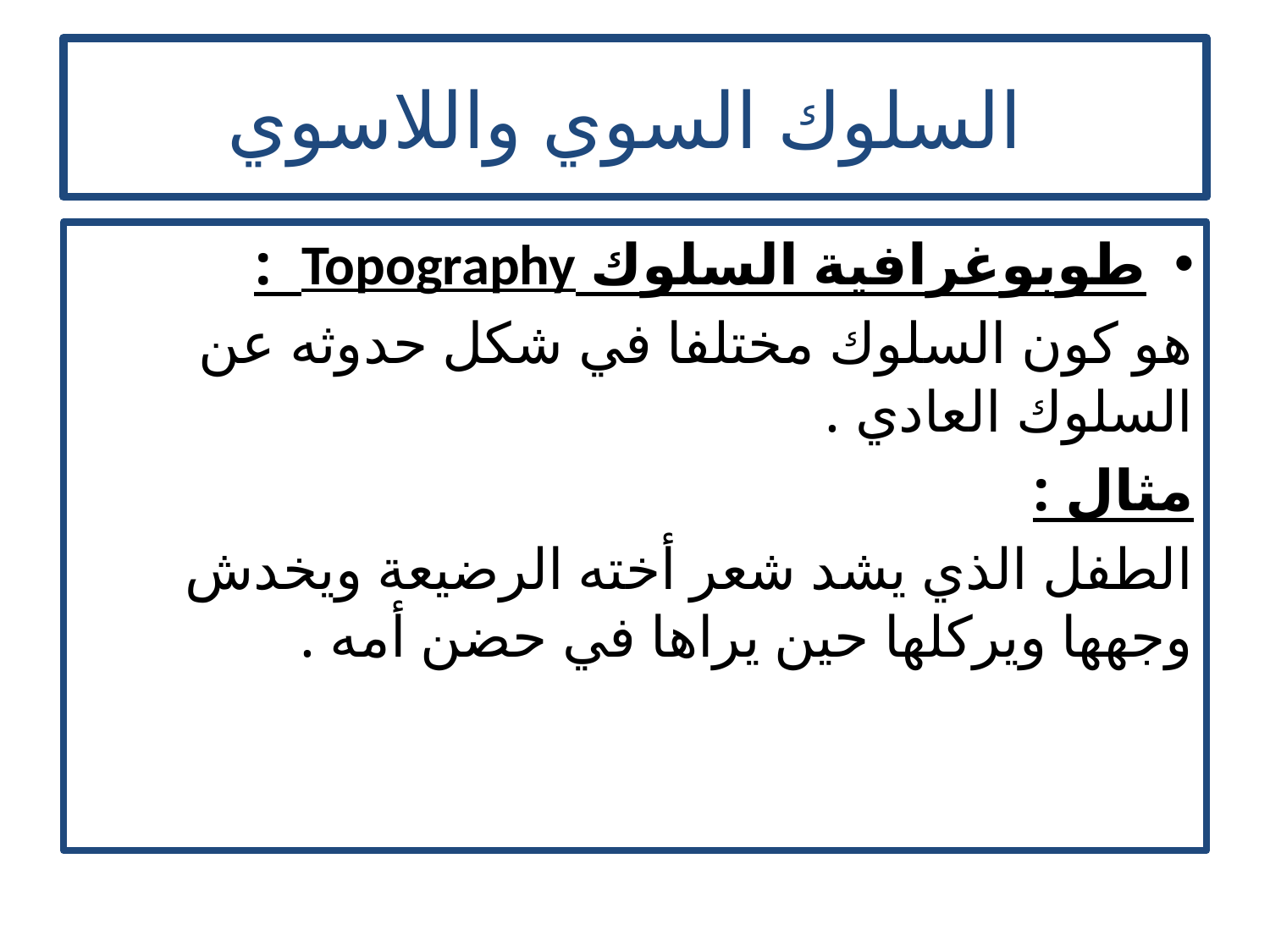

# السلوك السوي واللاسوي
طوبوغرافية السلوك Topography  :
هو كون السلوك مختلفا في شكل حدوثه عن السلوك العادي .
مثال :
الطفل الذي يشد شعر أخته الرضيعة ويخدش وجهها ويركلها حين يراها في حضن أمه .